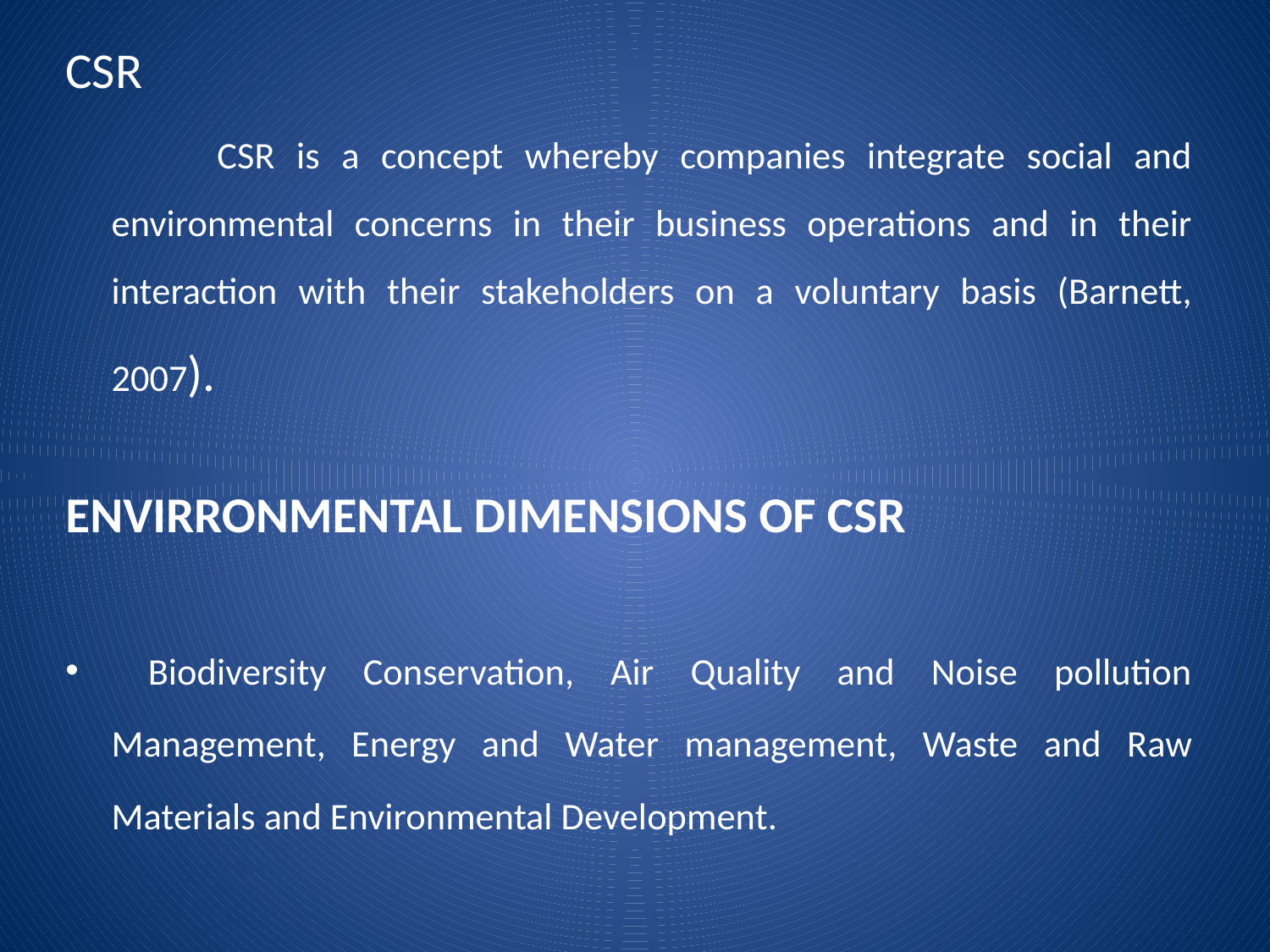

CSR
       CSR is a concept whereby companies integrate social and environmental concerns in their business operations and in their interaction with their stakeholders on a voluntary basis (Barnett, 2007).

ENVIRRONMENTAL DIMENSIONS OF CSR

 Biodiversity Conservation, Air Quality and Noise pollution Management, Energy and Water management, Waste and Raw Materials and Environmental Development.